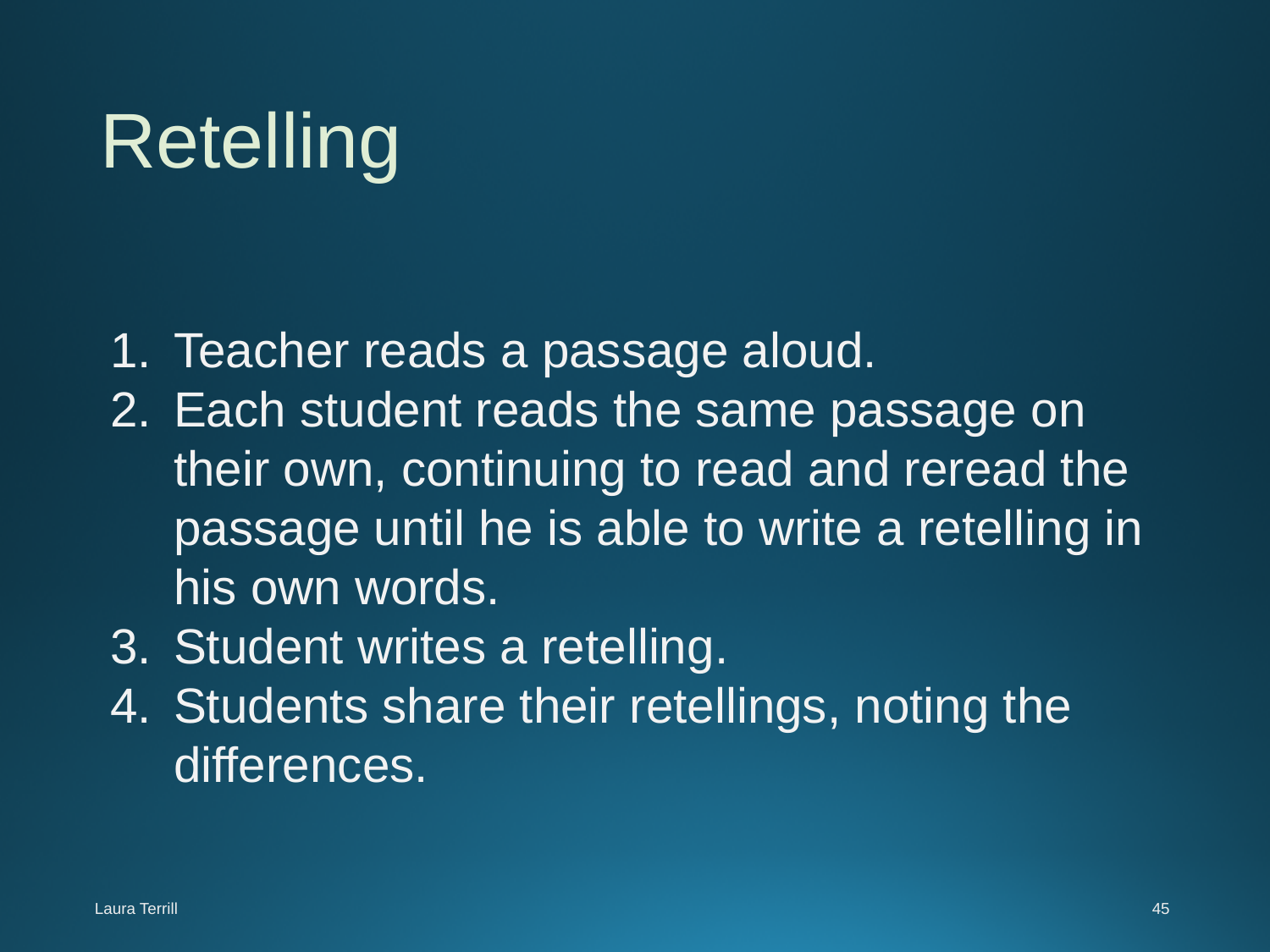

# Retelling
Teacher reads a passage aloud.
Each student reads the same passage on their own, continuing to read and reread the passage until he is able to write a retelling in his own words.
Student writes a retelling.
Students share their retellings, noting the differences.
Laura Terrill
45